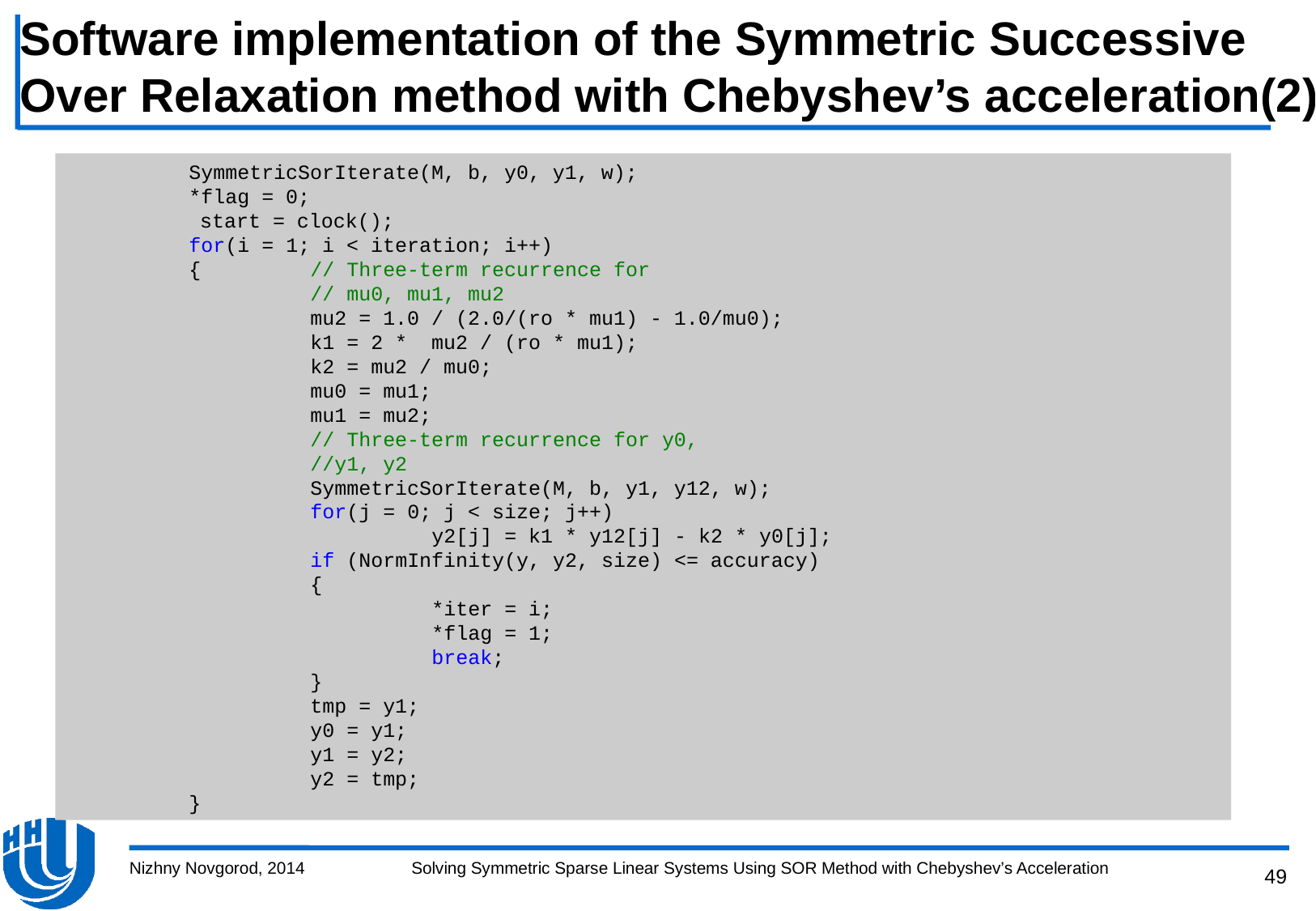

# Software implementation of the Symmetric Successive Over Relaxation method with Chebyshev’s acceleration(2)
	SymmetricSorIterate(M, b, y0, y1, w);
	*flag = 0;
      start = clock();
	for(i = 1; i < iteration; i++)
	{	// Three-term recurrence for
      	// mu0, mu1, mu2
		mu2 = 1.0 / (2.0/(ro * mu1) - 1.0/mu0);
		k1 = 2 *  mu2 / (ro * mu1);
		k2 = mu2 / mu0;
		mu0 = mu1;
		mu1 = mu2;
		// Three-term recurrence for y0,
		//y1, y2
		SymmetricSorIterate(M, b, y1, y12, w);
		for(j = 0; j < size; j++)
			y2[j] = k1 * y12[j] - k2 * y0[j];
		if (NormInfinity(y, y2, size) <= accuracy)
		{
			*iter = i;
			*flag = 1;
			break;
		}
		tmp = y1;
		y0 = y1;
		y1 = y2;
		y2 = tmp;
	}
Nizhny Novgorod, 2014
Solving Symmetric Sparse Linear Systems Using SOR Method with Chebyshev’s Acceleration